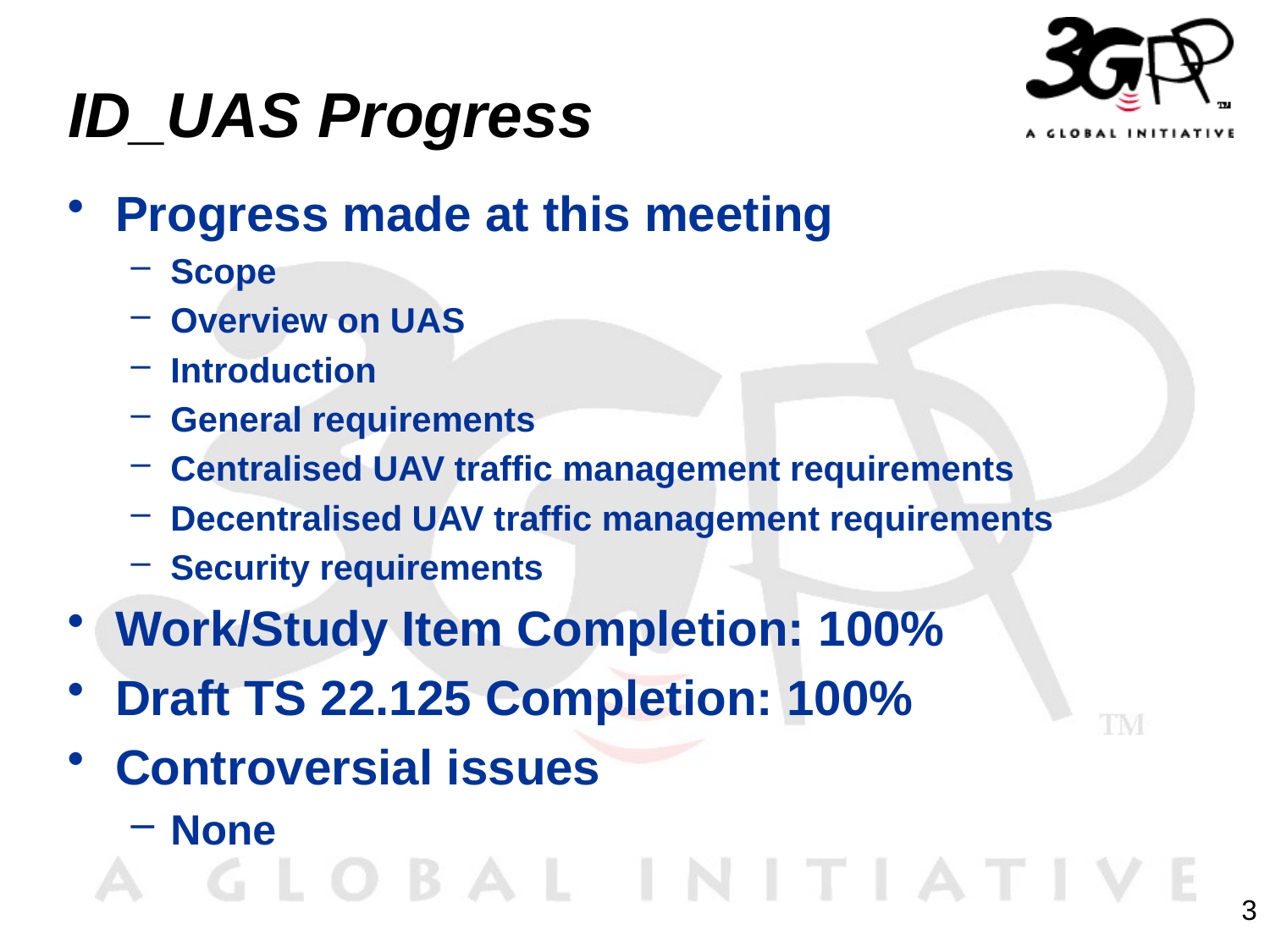

# ID_UAS Progress
Progress made at this meeting
Scope
Overview on UAS
Introduction
General requirements
Centralised UAV traffic management requirements
Decentralised UAV traffic management requirements
Security requirements
Work/Study Item Completion: 100%
Draft TS 22.125 Completion: 100%
Controversial issues
None
3